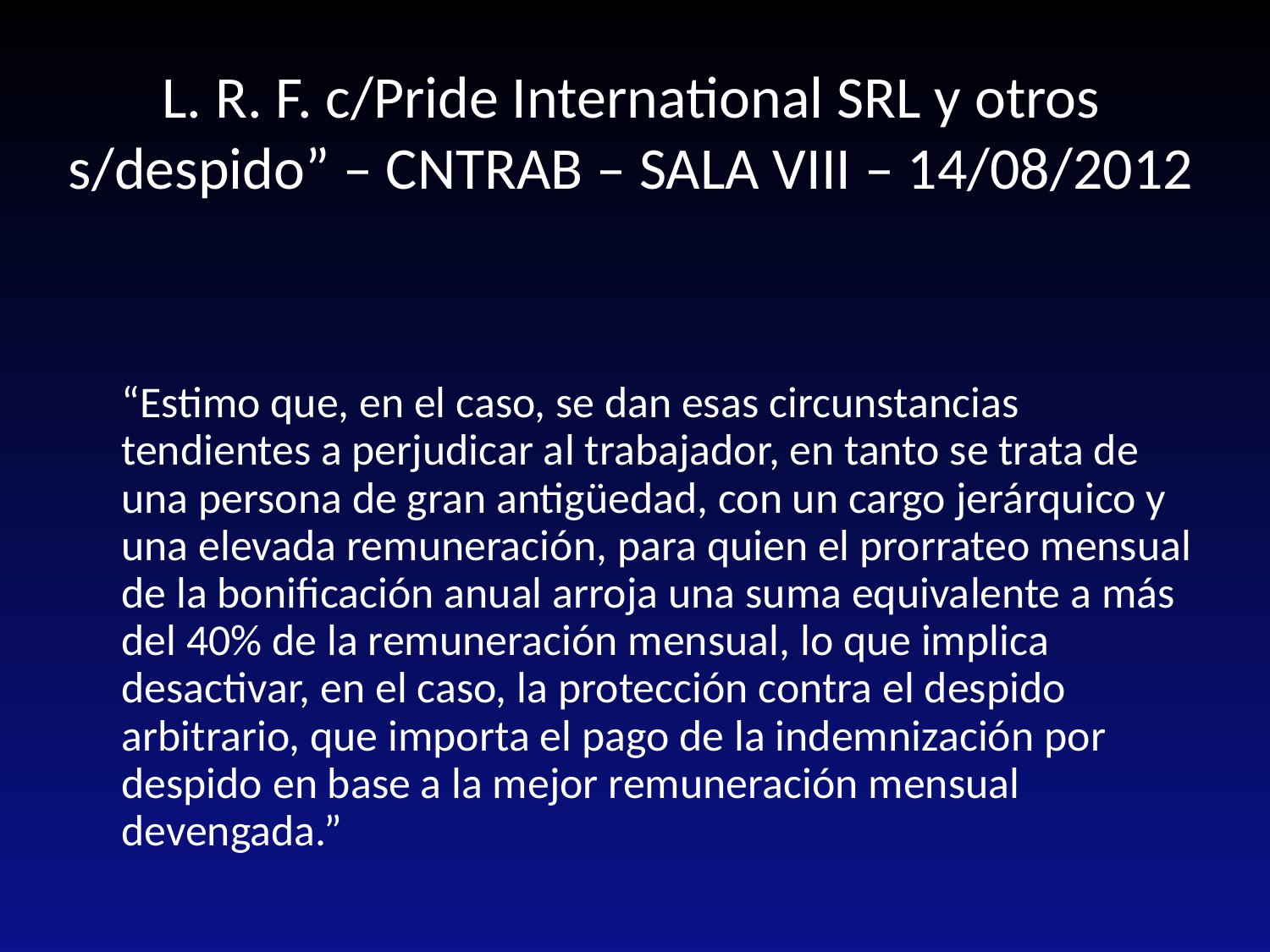

# L. R. F. c/Pride International SRL y otros s/despido” – CNTRAB – SALA VIII – 14/08/2012
“Estimo que, en el caso, se dan esas circunstancias tendientes a perjudicar al trabajador, en tanto se trata de una persona de gran antigüedad, con un cargo jerárquico y una elevada remuneración, para quien el prorrateo mensual de la bonificación anual arroja una suma equivalente a más del 40% de la remuneración mensual, lo que implica desactivar, en el caso, la protección contra el despido arbitrario, que importa el pago de la indemnización por despido en base a la mejor remuneración mensual devengada.”